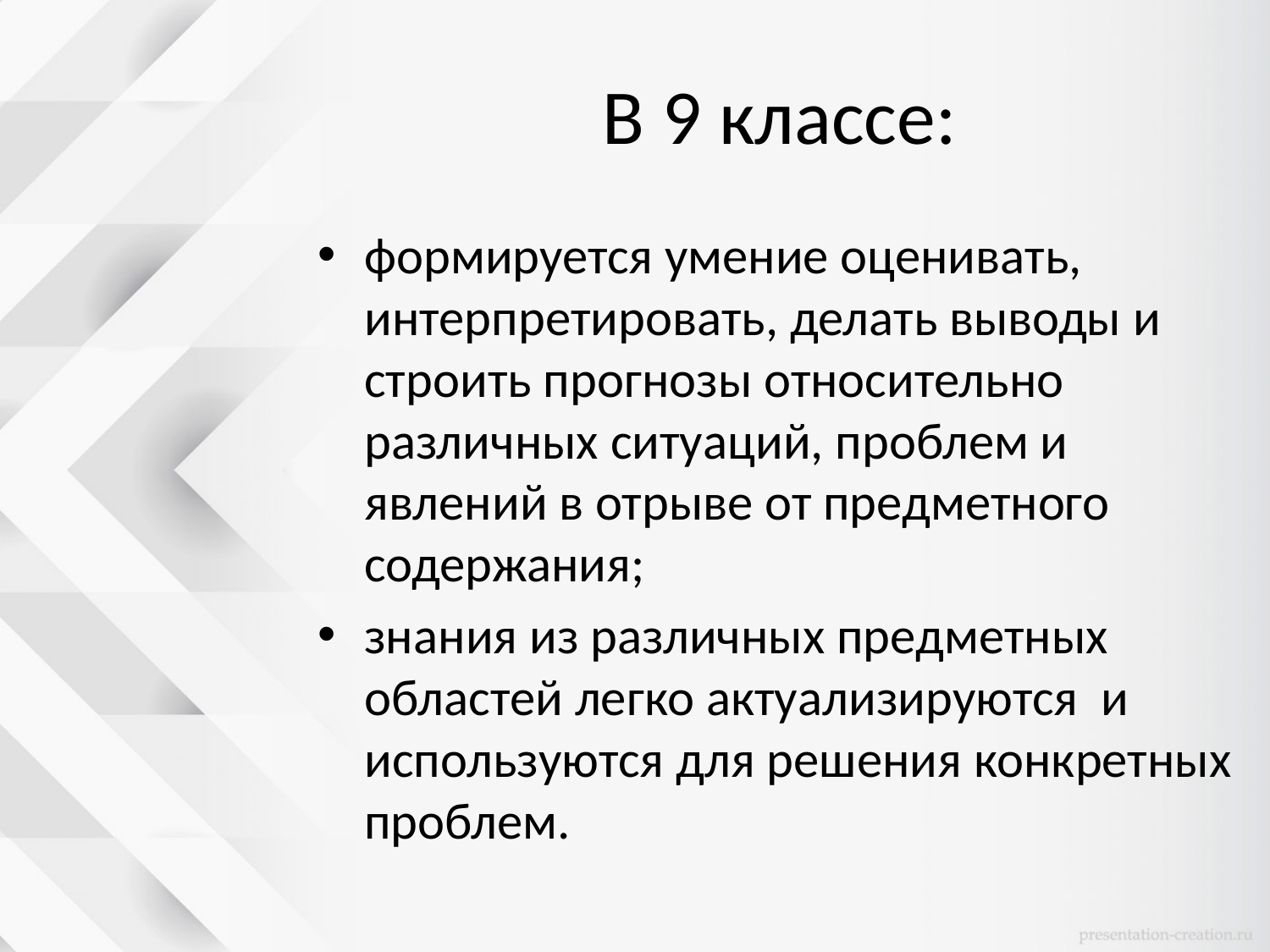

# В 9 классе:
формируется умение оценивать, интерпретировать, делать выводы и строить прогнозы относительно различных ситуаций, проблем и явлений в отрыве от предметного содержания;
знания из различных предметных областей легко актуализируются  и используются для решения конкретных проблем.